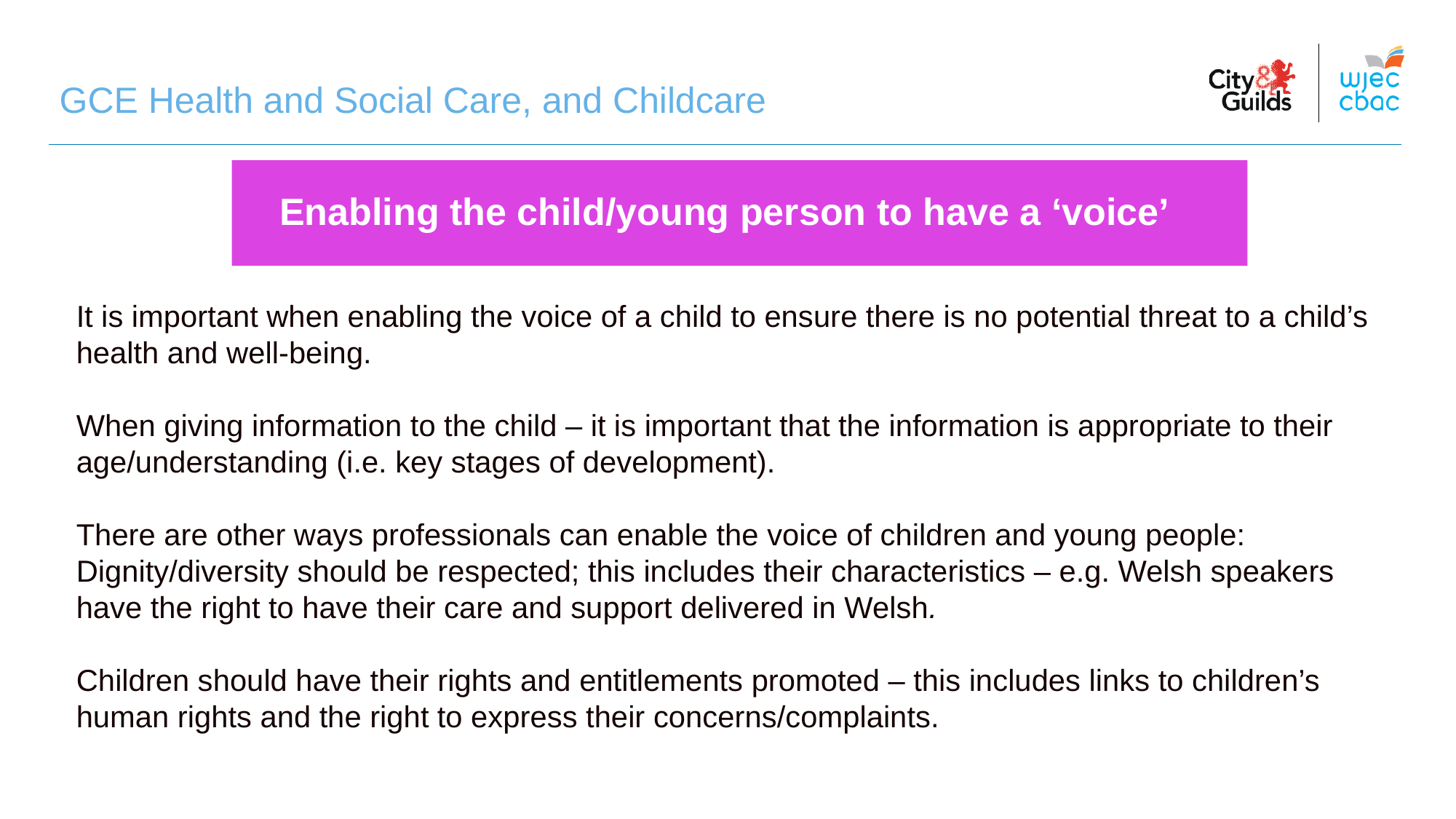

GCE Health and Social Care, and Childcare
# Enabling the child/young person to have a ‘voice’
It is important when enabling the voice of a child to ensure there is no potential threat to a child’s health and well-being.

When giving information to the child – it is important that the information is appropriate to their age/understanding (i.e. key stages of development).

There are other ways professionals can enable the voice of children and young people:
Dignity/diversity should be respected; this includes their characteristics – e.g. Welsh speakers have the right to have their care and support delivered in Welsh.

Children should have their rights and entitlements promoted – this includes links to children’s human rights and the right to express their concerns/complaints.